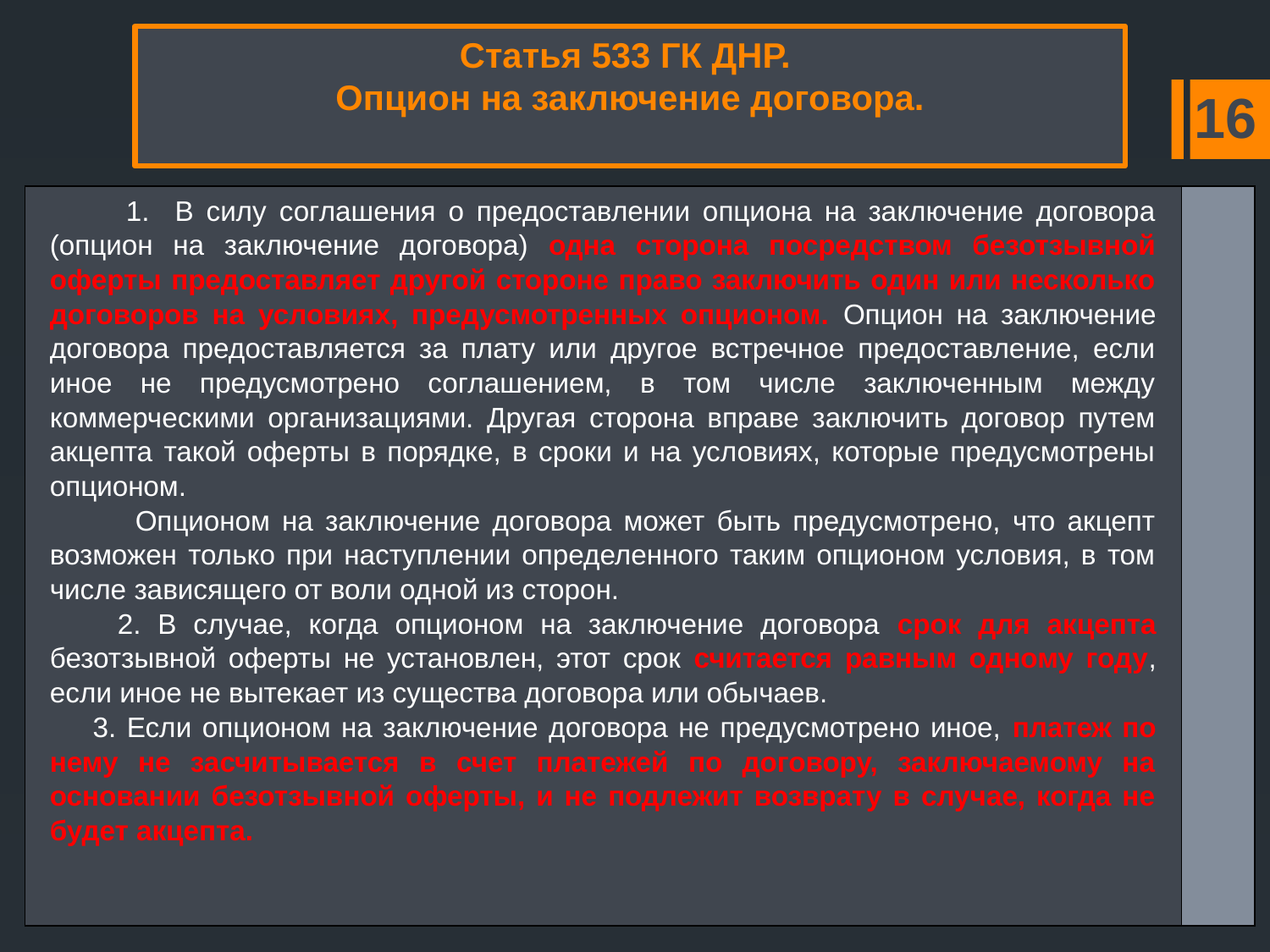

# Статья 533 ГК ДНР. Опцион на заключение договора.
16

| 1. В силу соглашения о предоставлении опциона на заключение договора (опцион на заключение договора) одна сторона посредством безотзывной оферты предоставляет другой стороне право заключить один или несколько договоров на условиях, предусмотренных опционом. Опцион на заключение договора предоставляется за плату или другое встречное предоставление, если иное не предусмотрено соглашением, в том числе заключенным между коммерческими организациями. Другая сторона вправе заключить договор путем акцепта такой оферты в порядке, в сроки и на условиях, которые предусмотрены опционом. Опционом на заключение договора может быть предусмотрено, что акцепт возможен только при наступлении определенного таким опционом условия, в том числе зависящего от воли одной из сторон. 2. В случае, когда опционом на заключение договора срок для акцепта безотзывной оферты не установлен, этот срок считается равным одному году, если иное не вытекает из существа договора или обычаев. 3. Если опционом на заключение договора не предусмотрено иное, платеж по нему не засчитывается в счет платежей по договору, заключаемому на основании безотзывной оферты, и не подлежит возврату в случае, когда не будет акцепта. |  |
| --- | --- |